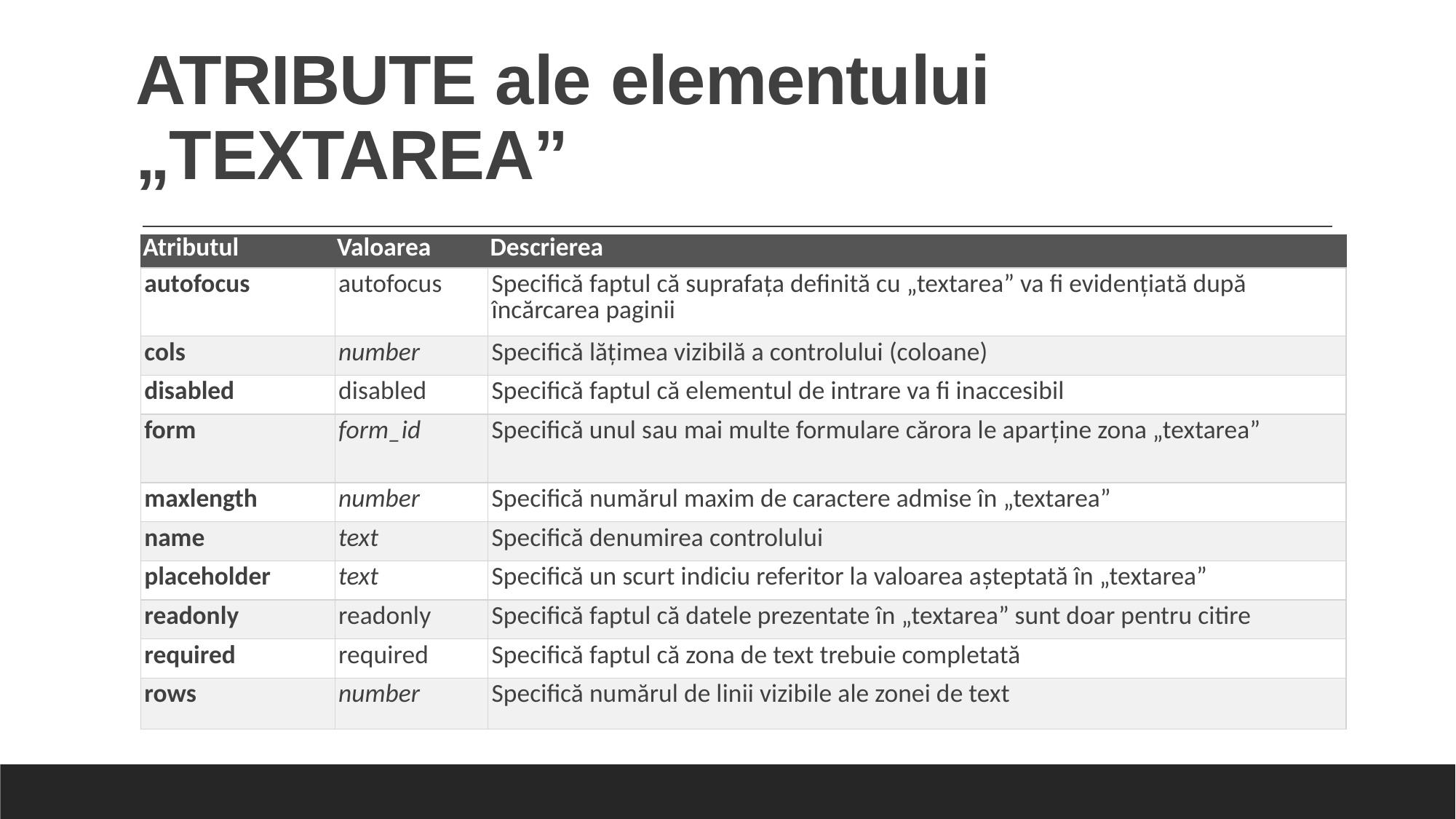

# ATRIBUTE ale elementului „TEXTAREA”
| Atributul | Valoarea | Descrierea |
| --- | --- | --- |
| autofocus | autofocus | Specifică faptul că suprafaţa definită cu „textarea” va fi evidenţiată după încărcarea paginii |
| cols | number | Specifică lăţimea vizibilă a controlului (coloane) |
| disabled | disabled | Specifică faptul că elementul de intrare va fi inaccesibil |
| form | form\_id | Specifică unul sau mai multe formulare cărora le aparţine zona „textarea” |
| maxlength | number | Specifică numărul maxim de caractere admise în „textarea” |
| name | text | Specifică denumirea controlului |
| placeholder | text | Specifică un scurt indiciu referitor la valoarea aşteptată în „textarea” |
| readonly | readonly | Specifică faptul că datele prezentate în „textarea” sunt doar pentru citire |
| required | required | Specifică faptul că zona de text trebuie completată |
| rows | number | Specifică numărul de linii vizibile ale zonei de text |